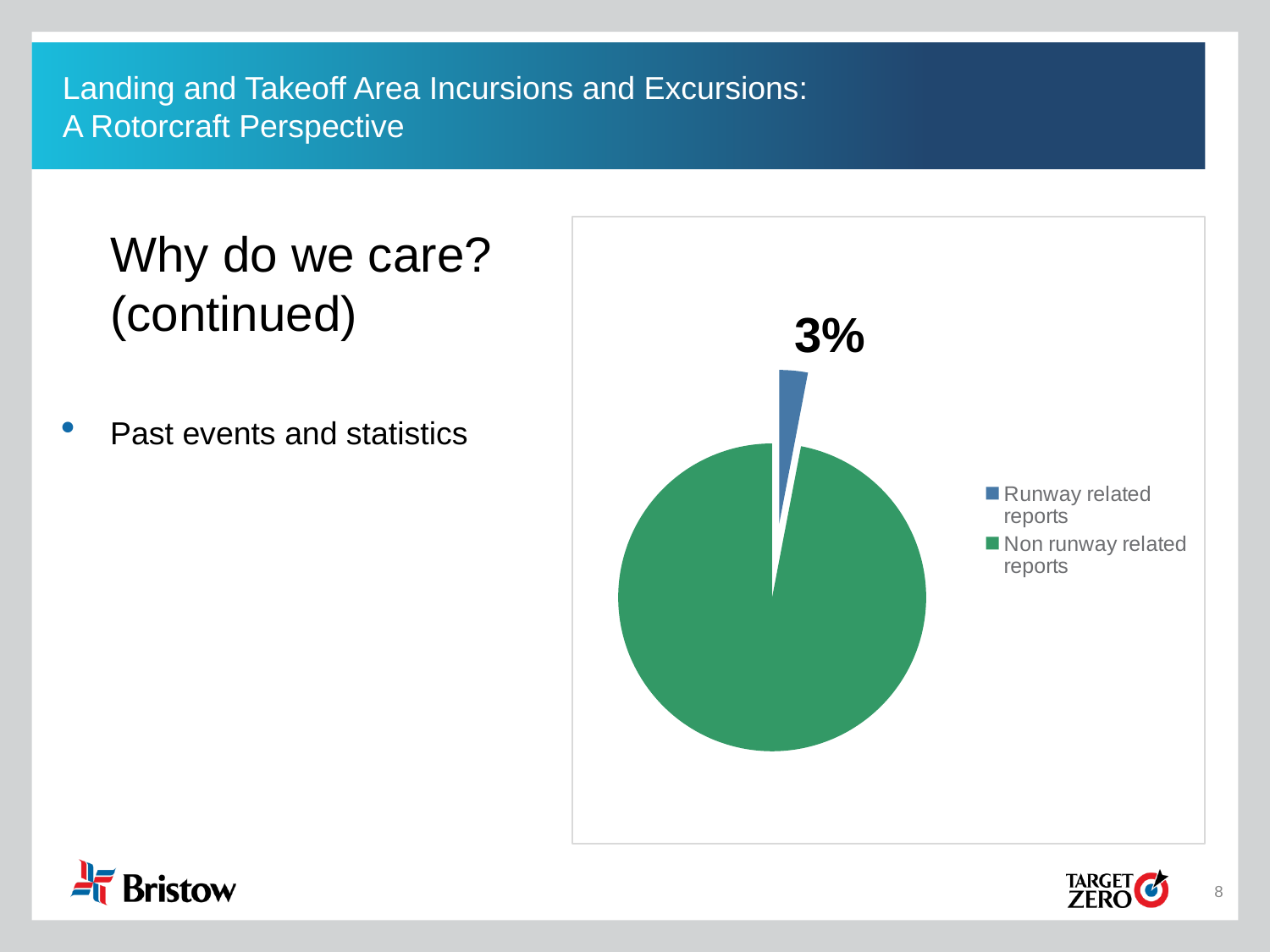

Landing and Takeoff Area Incursions and Excursions:
A Rotorcraft Perspective
	Why do we care? (continued)

Past events and statistics

### Chart

| Category | Events % |
|---|---|
| Runway related reports | 3.0 |
| Non runway related reports | 97.0 |